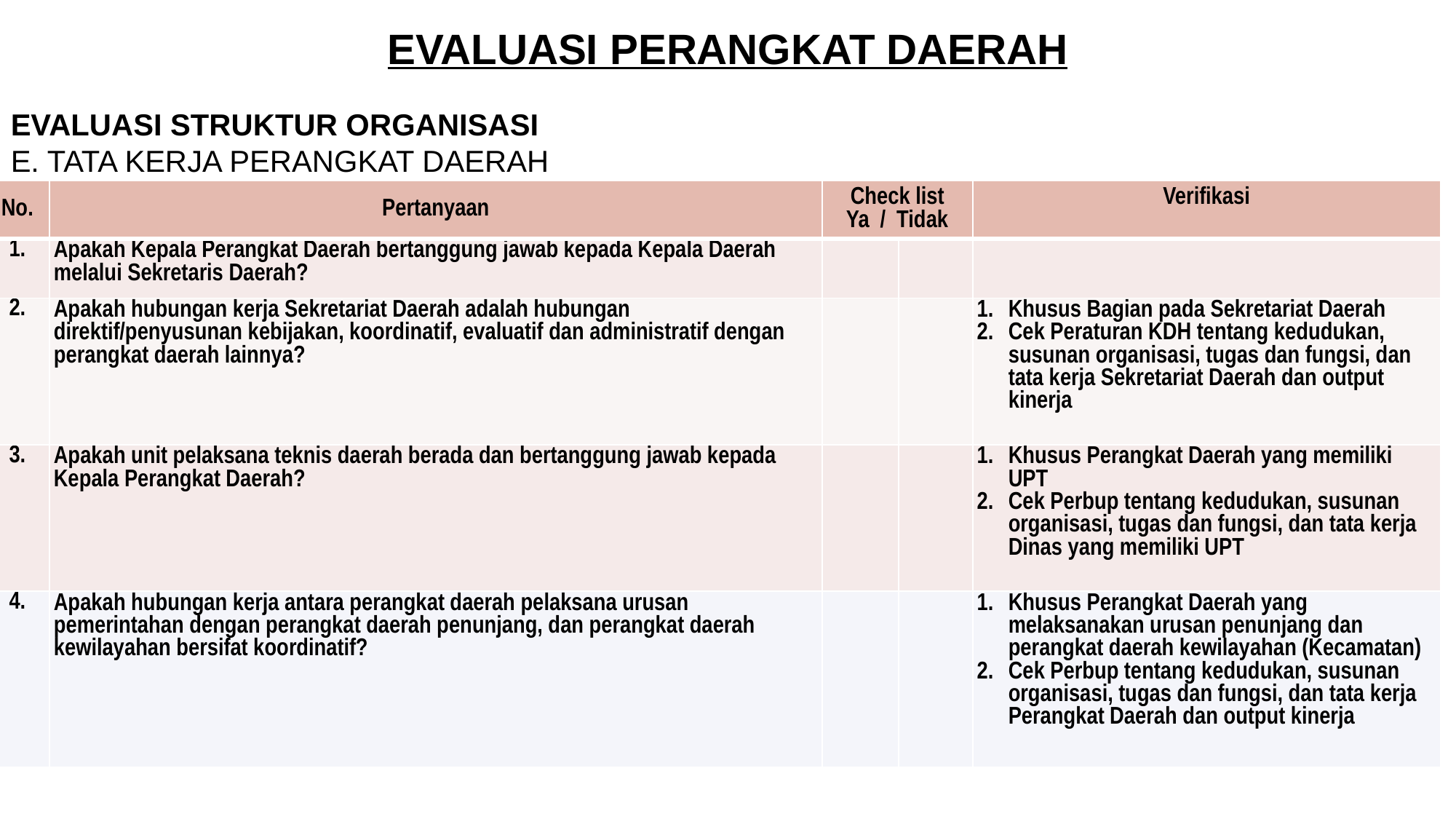

EVALUASI PERANGKAT DAERAH

EVALUASI STRUKTUR ORGANISASI
E. TATA KERJA PERANGKAT DAERAH
| No. | Pertanyaan | Check list Ya / Tidak |  | Verifikasi |
| --- | --- | --- | --- | --- |
| 1. | Apakah Kepala Perangkat Daerah bertanggung jawab kepada Kepala Daerah melalui Sekretaris Daerah? |  |  |  |
| 2. | Apakah hubungan kerja Sekretariat Daerah adalah hubungan direktif/penyusunan kebijakan, koordinatif, evaluatif dan administratif dengan perangkat daerah lainnya? |  |  | 1. Khusus Bagian pada Sekretariat Daerah 2. Cek Peraturan KDH tentang kedudukan, susunan organisasi, tugas dan fungsi, dan tata kerja Sekretariat Daerah dan output kinerja |
| 3. | Apakah unit pelaksana teknis daerah berada dan bertanggung jawab kepada Kepala Perangkat Daerah? |  |  | 1. Khusus Perangkat Daerah yang memiliki UPT 2. Cek Perbup tentang kedudukan, susunan organisasi, tugas dan fungsi, dan tata kerja Dinas yang memiliki UPT |
| 4. | Apakah hubungan kerja antara perangkat daerah pelaksana urusan pemerintahan dengan perangkat daerah penunjang, dan perangkat daerah kewilayahan bersifat koordinatif? |  |  | 1. Khusus Perangkat Daerah yang melaksanakan urusan penunjang dan perangkat daerah kewilayahan (Kecamatan) 2. Cek Perbup tentang kedudukan, susunan organisasi, tugas dan fungsi, dan tata kerja Perangkat Daerah dan output kinerja |